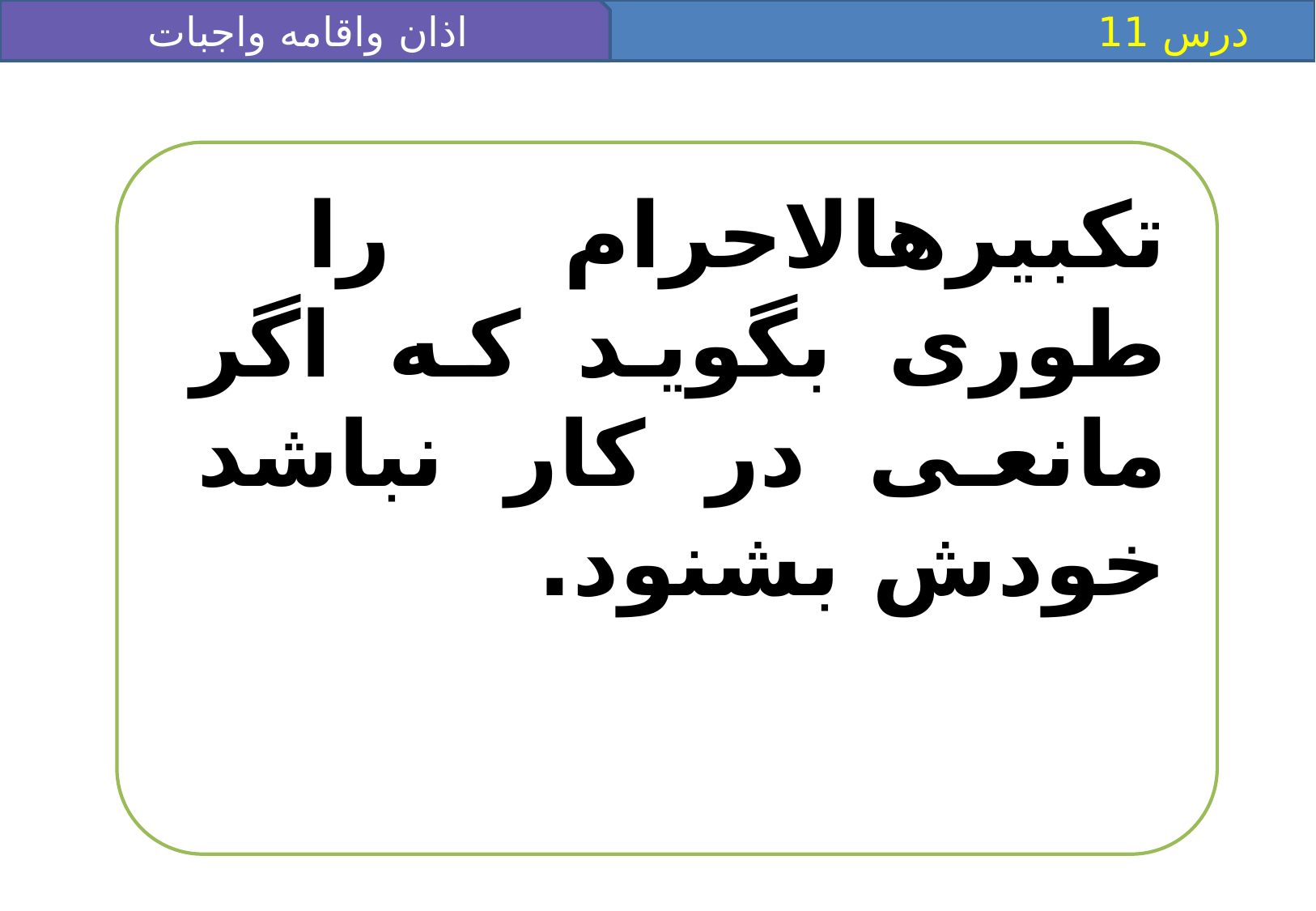

اذان واقامه واجبات نماز
 درس 11

تكبيره‏الاحرام را طورى بگويد كه اگر مانعى در كار نباشد خودش بشنود.